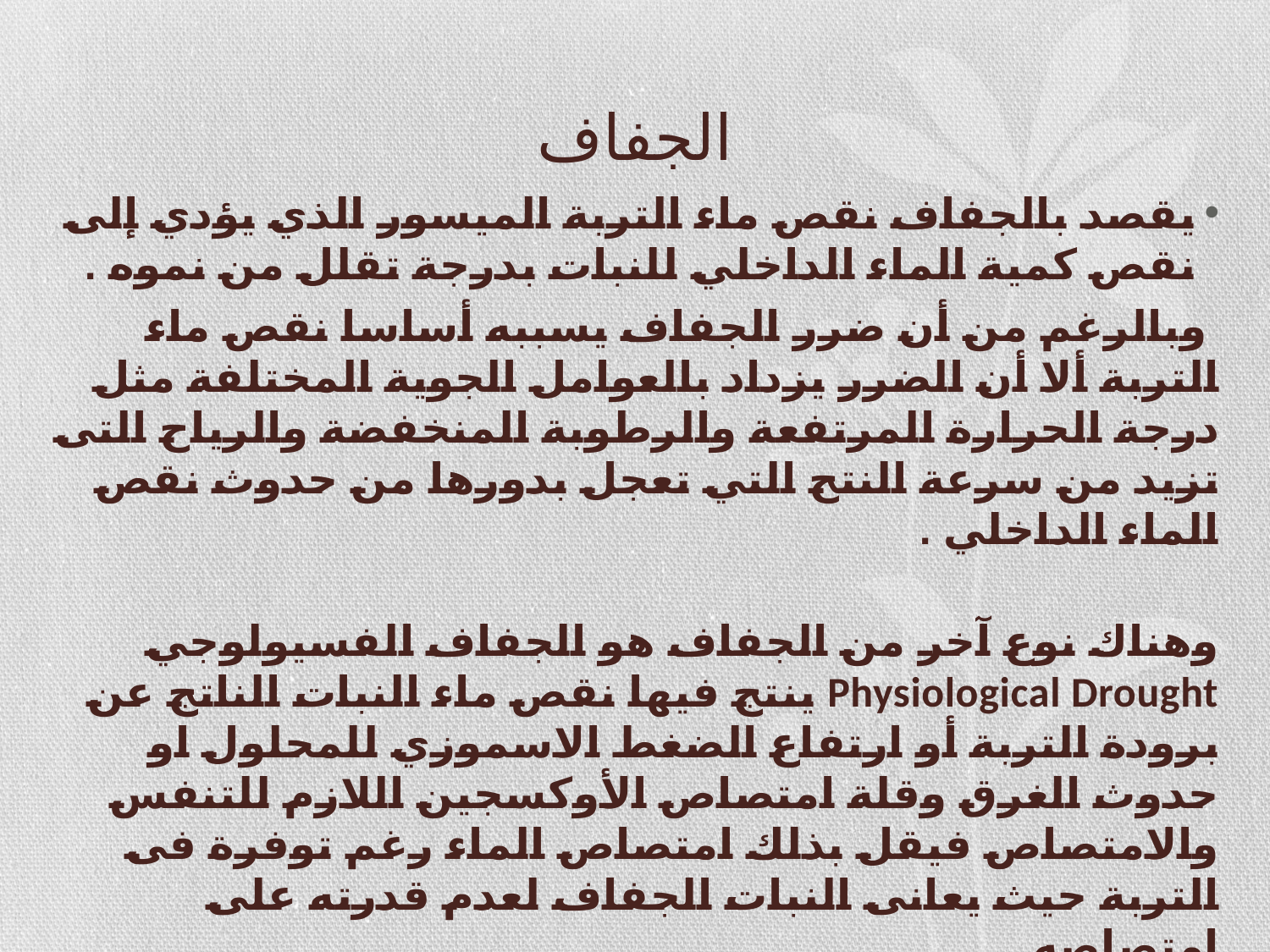

# الجفاف
يقصد بالجفاف نقص ماء التربة الميسور الذي يؤدي إلى نقص كمية الماء الداخلي للنبات بدرجة تقلل من نموه .
 وبالرغم من أن ضرر الجفاف يسببه أساسا نقص ماء التربة ألا أن الضرر يزداد بالعوامل الجوية المختلفة مثل درجة الحرارة المرتفعة والرطوبة المنخفضة والرياح التى تزيد من سرعة النتح التي تعجل بدورها من حدوث نقص الماء الداخلي .
وهناك نوع آخر من الجفاف هو الجفاف الفسيولوجي Physiological Drought ينتج فيها نقص ماء النبات الناتج عن برودة التربة أو ارتفاع الضغط الاسموزي للمحلول او حدوث الغرق وقلة امتصاص الأوكسجين اللازم للتنفس والامتصاص فيقل بذلك امتصاص الماء رغم توفرة فى التربة حيث يعانى النبات الجفاف لعدم قدرته على امتصاصه